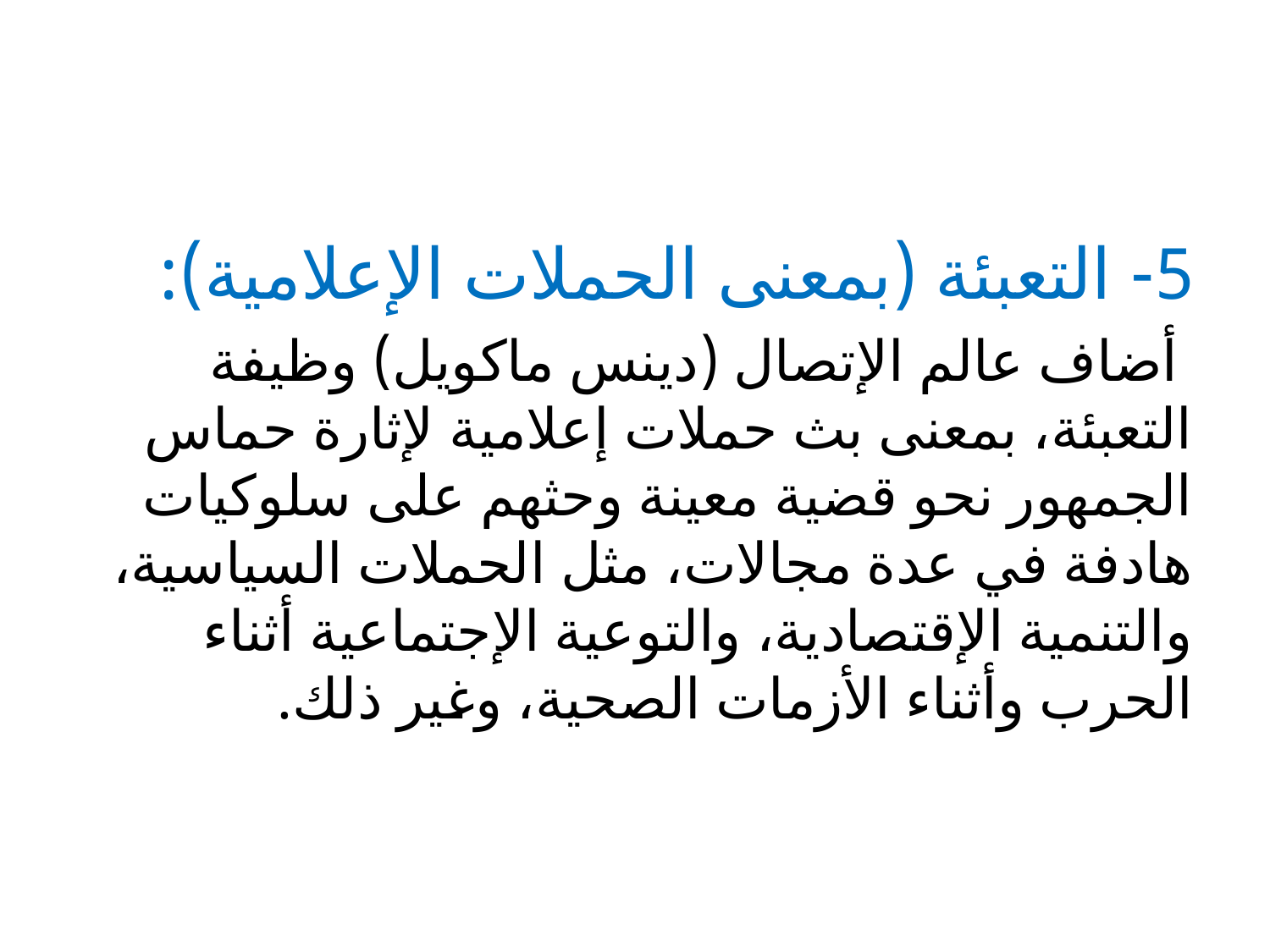

#
5- التعبئة (بمعنى الحملات الإعلامية):
 أضاف عالم الإتصال (دينس ماكويل) وظيفة التعبئة، بمعنى بث حملات إعلامية لإثارة حماس الجمهور نحو قضية معينة وحثهم على سلوكيات هادفة في عدة مجالات، مثل الحملات السياسية، والتنمية الإقتصادية، والتوعية الإجتماعية أثناء الحرب وأثناء الأزمات الصحية، وغير ذلك.